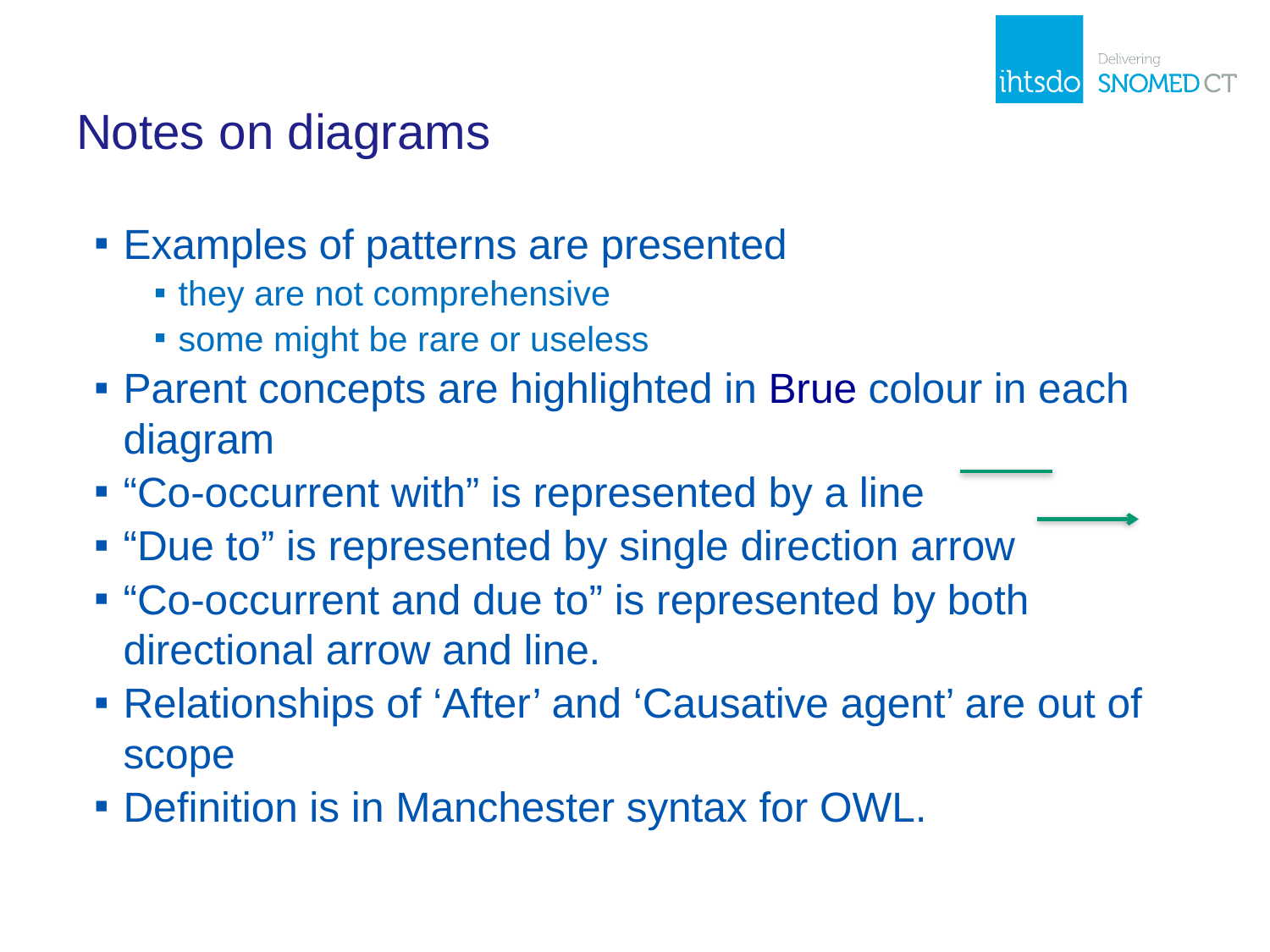

# Notes on diagrams
Examples of patterns are presented
they are not comprehensive
some might be rare or useless
Parent concepts are highlighted in Brue colour in each diagram
“Co-occurrent with” is represented by a line
“Due to” is represented by single direction arrow
“Co-occurrent and due to” is represented by both directional arrow and line.
Relationships of ‘After’ and ‘Causative agent’ are out of scope
Definition is in Manchester syntax for OWL.